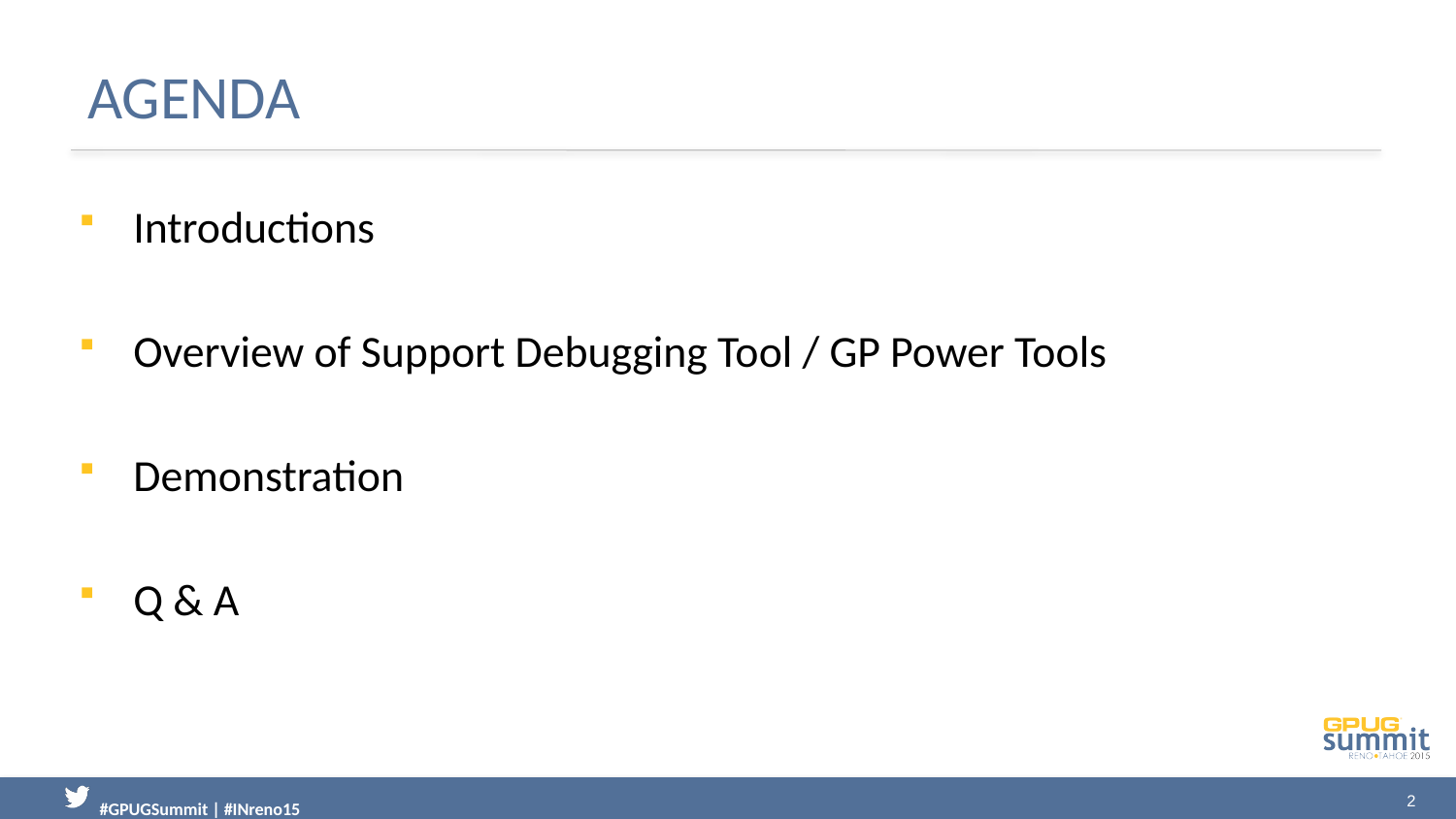

# Agenda
Introductions

Overview of Support Debugging Tool / GP Power Tools

Demonstration

Q & A
2